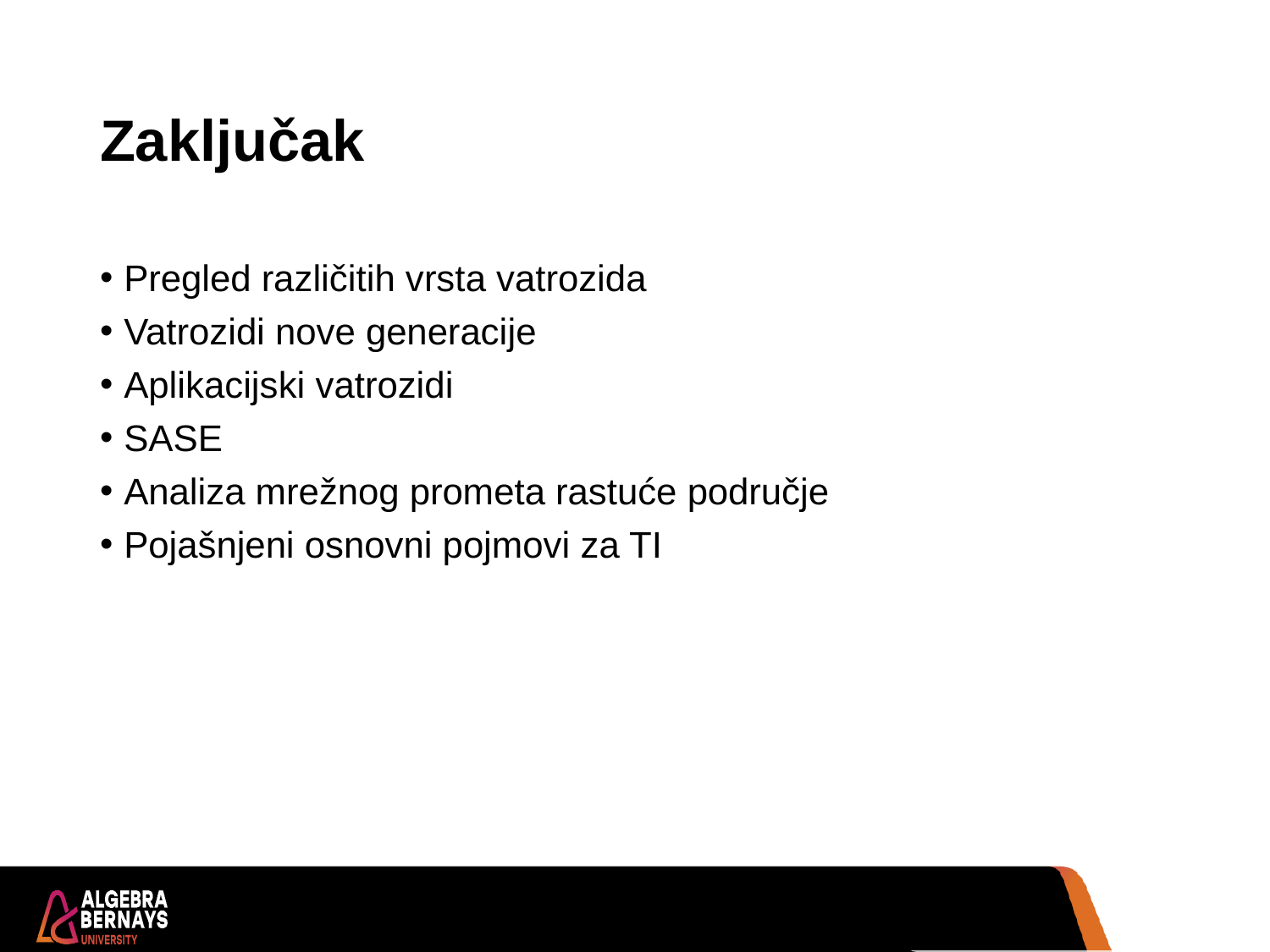

# Zaključak
Pregled različitih vrsta vatrozida
Vatrozidi nove generacije
Aplikacijski vatrozidi
SASE
Analiza mrežnog prometa rastuće područje
Pojašnjeni osnovni pojmovi za TI